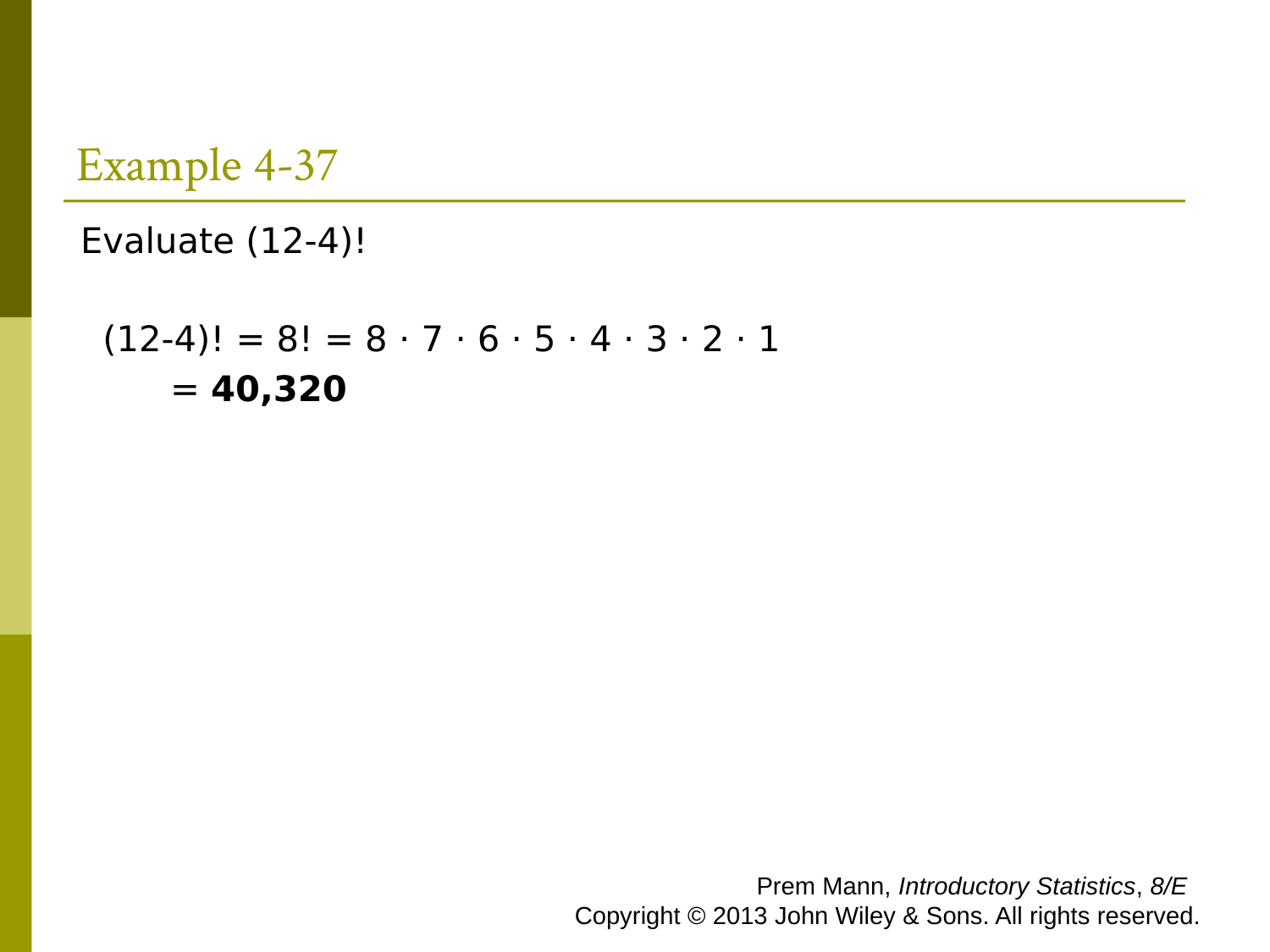

# Example 4-37
Evaluate (12-4)!

  (12-4)! = 8! = 8 · 7 · 6 · 5 · 4 · 3 · 2 · 1
        = 40,320
                          Prem Mann, Introductory Statistics, 8/E Copyright © 2013 John Wiley & Sons. All rights reserved.